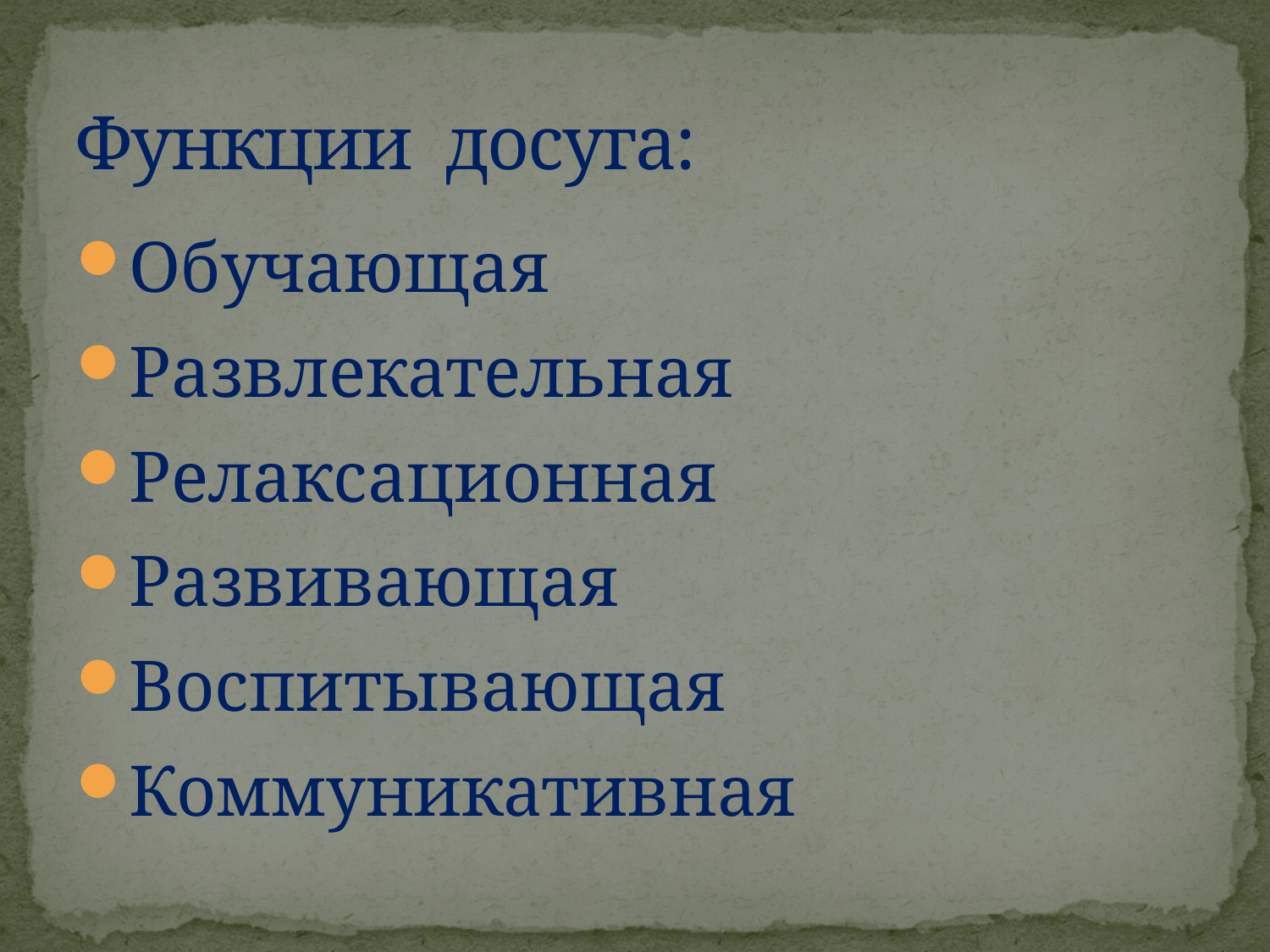

# Функции  досуга:
Обучающая
Развлекательная
Релаксационная
Развивающая
Воспитывающая
Коммуникативная